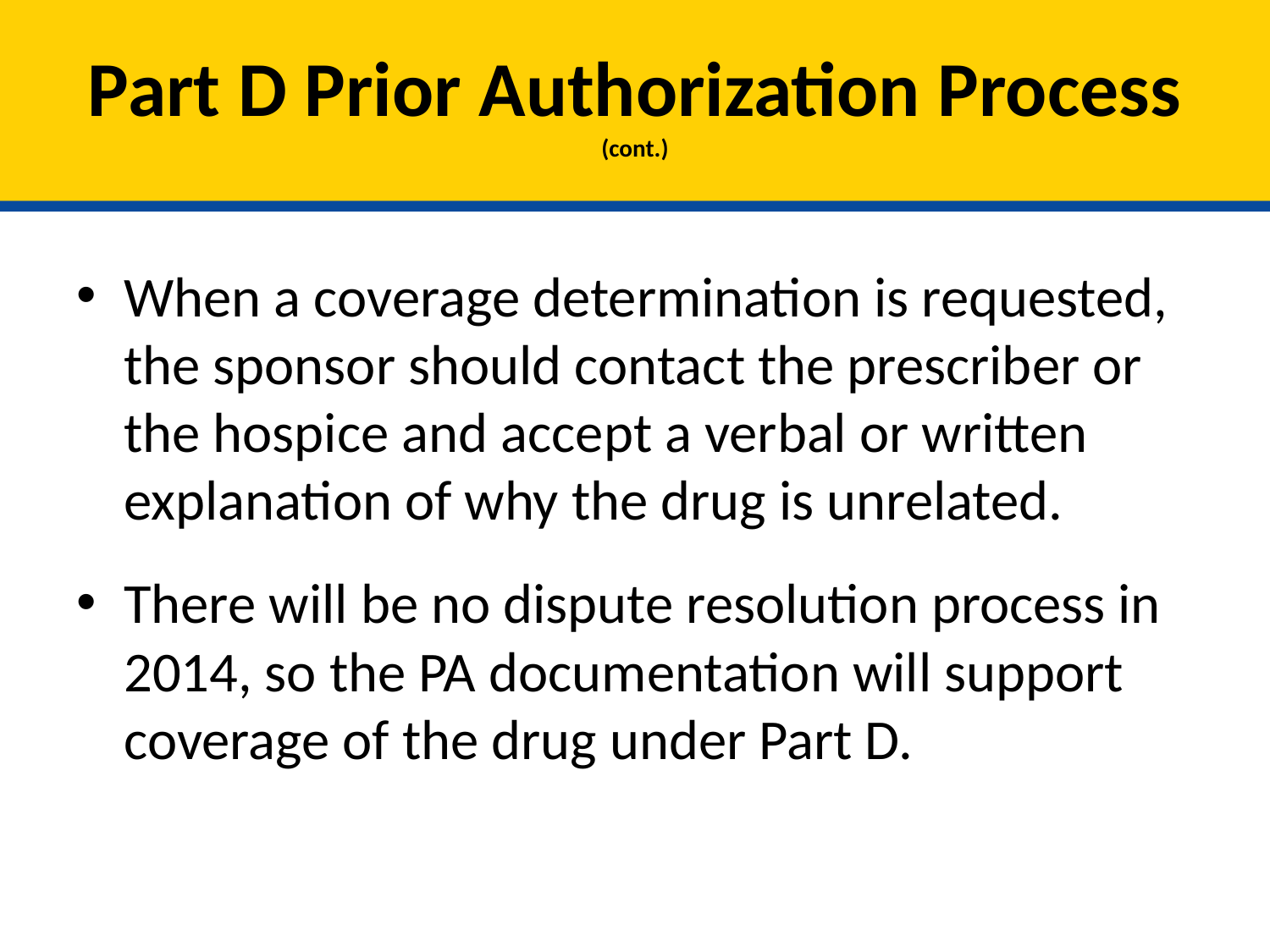

# Part D Prior Authorization Process (cont.)
When a coverage determination is requested, the sponsor should contact the prescriber or the hospice and accept a verbal or written explanation of why the drug is unrelated.

There will be no dispute resolution process in 2014, so the PA documentation will support coverage of the drug under Part D.